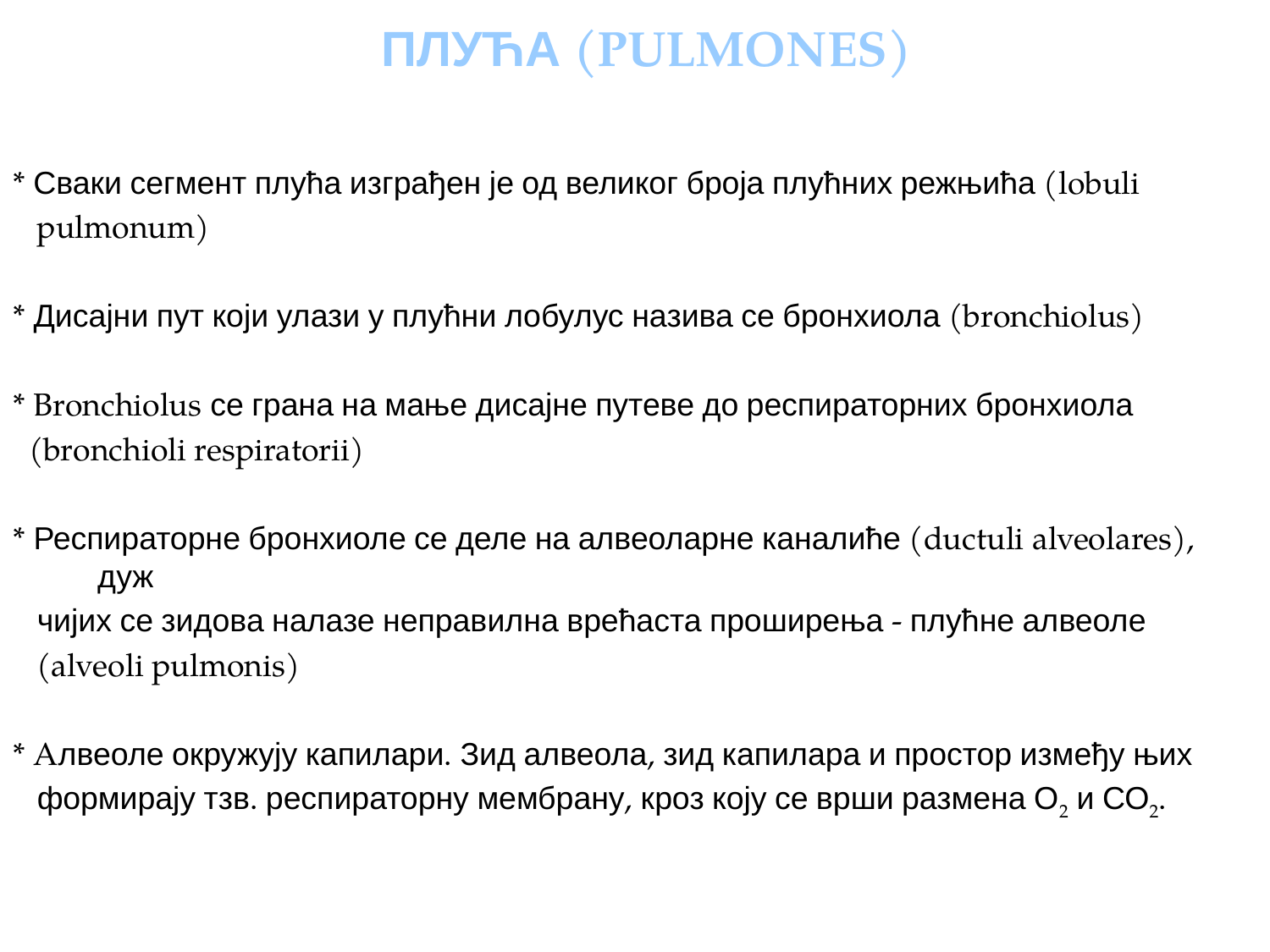

ПЛУЋА (PULMONES)
* Сваки сегмент плућа изграђен је од великог броја плућних режњића (lobuli
   pulmonum)

* Дисајни пут који улази у плућни лобулус назива се бронхиола (bronchiolus)

* Bronchiolus се грана на мање дисајне путеве до респираторних бронхиола
  (bronchioli respiratorii)

* Респираторне бронхиоле се деле на алвеоларне каналиће (ductuli alveolares), дуж
   чијих се зидова налазе неправилна врећаста проширења - плућне алвеоле
   (alveoli pulmonis)

* Aлвеоле окружују капилари. Зид алвеола, зид капилара и простор између њих
   формирају тзв. респираторну мембрану, кроз коју се врши размена О2 и СО2.